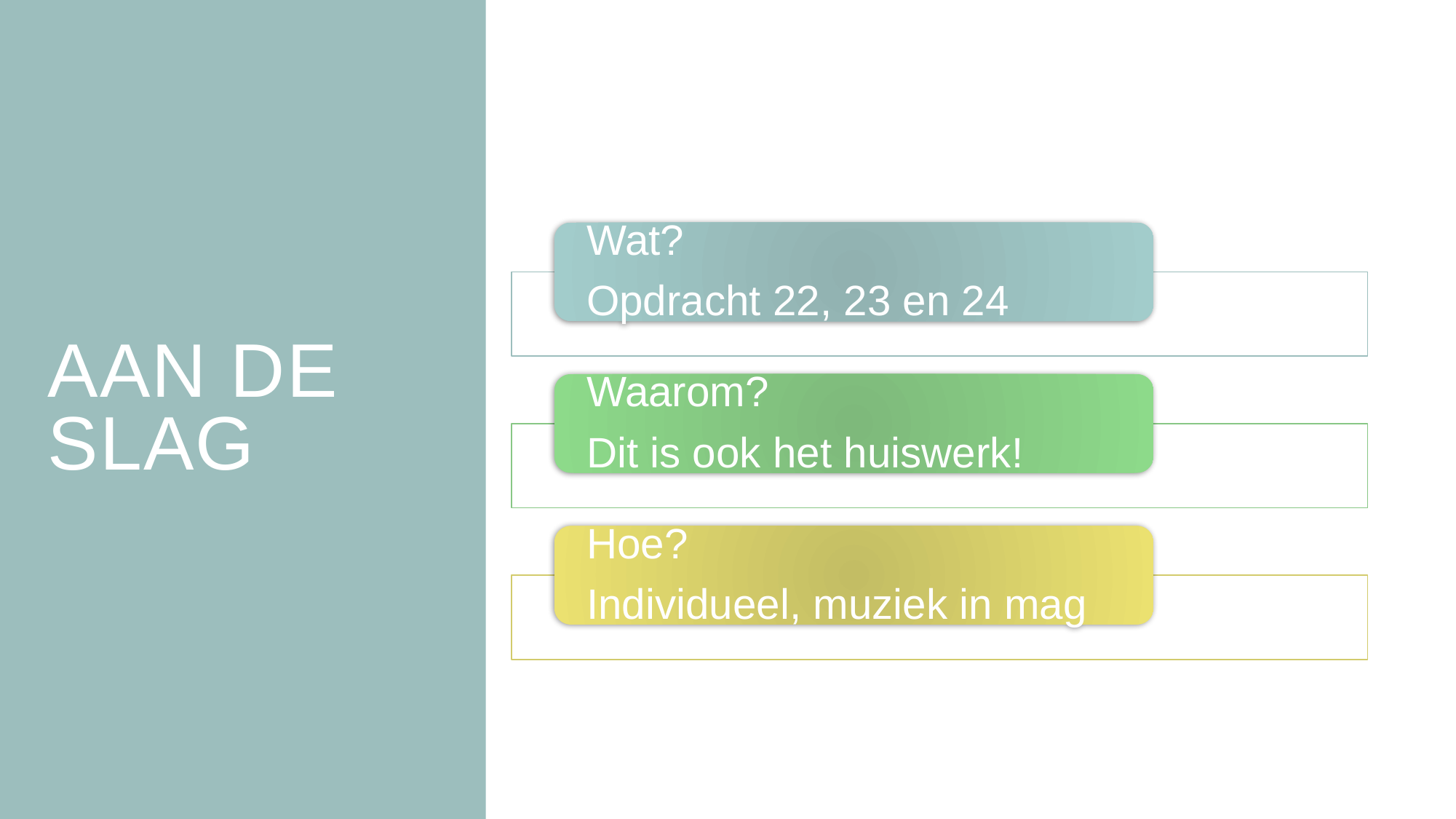

# Aan de slag
Wat?
Opdracht 22, 23 en 24
Waarom?
Dit is ook het huiswerk!
Hoe?
Individueel, muziek in mag